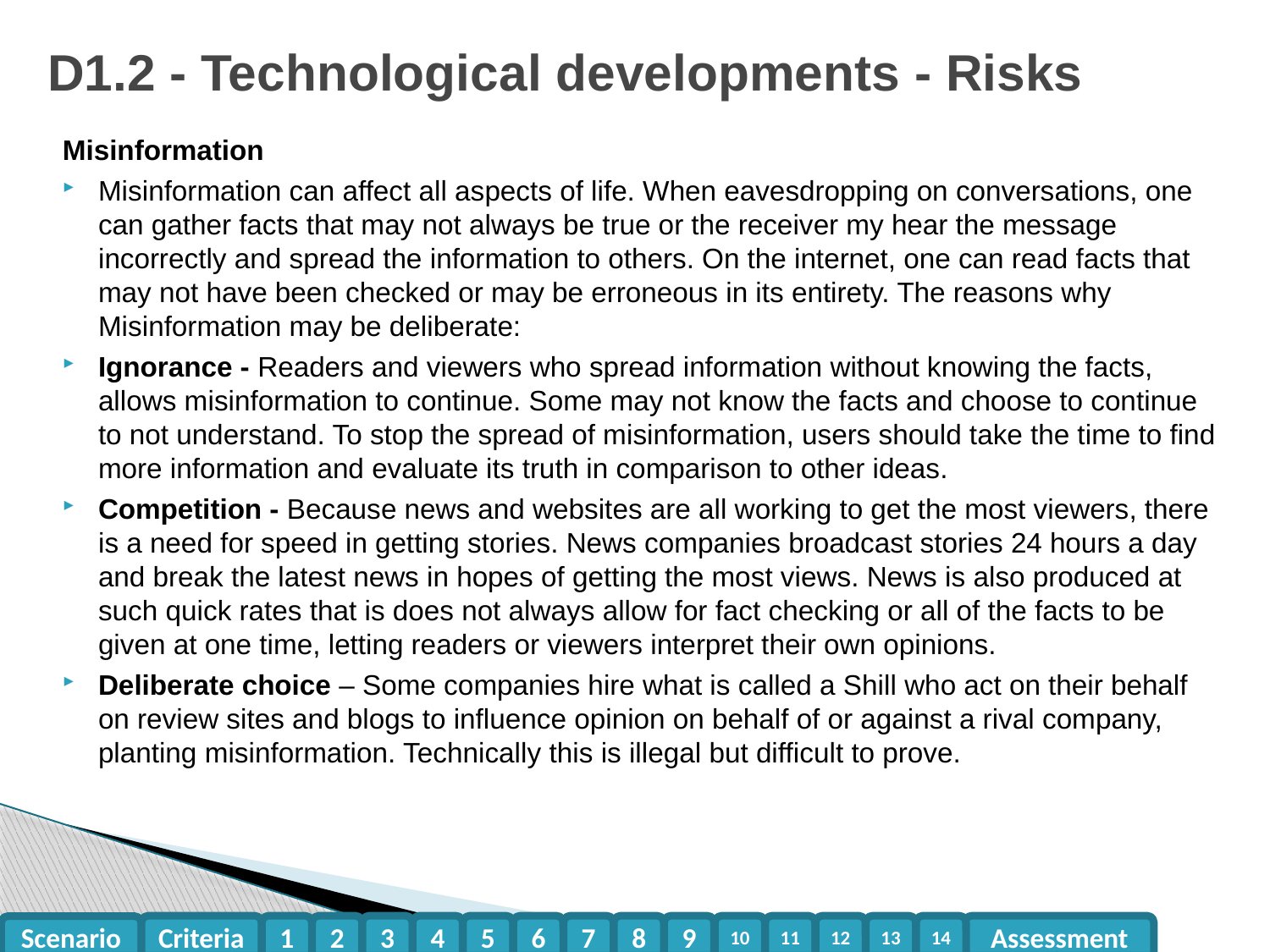

# D1.2 - Technological developments - Risks
Misinformation
Misinformation can affect all aspects of life. When eavesdropping on conversations, one can gather facts that may not always be true or the receiver my hear the message incorrectly and spread the information to others. On the internet, one can read facts that may not have been checked or may be erroneous in its entirety. The reasons why Misinformation may be deliberate:
Ignorance - Readers and viewers who spread information without knowing the facts, allows misinformation to continue. Some may not know the facts and choose to continue to not understand. To stop the spread of misinformation, users should take the time to find more information and evaluate its truth in comparison to other ideas.
Competition - Because news and websites are all working to get the most viewers, there is a need for speed in getting stories. News companies broadcast stories 24 hours a day and break the latest news in hopes of getting the most views. News is also produced at such quick rates that is does not always allow for fact checking or all of the facts to be given at one time, letting readers or viewers interpret their own opinions.
Deliberate choice – Some companies hire what is called a Shill who act on their behalf on review sites and blogs to influence opinion on behalf of or against a rival company, planting misinformation. Technically this is illegal but difficult to prove.